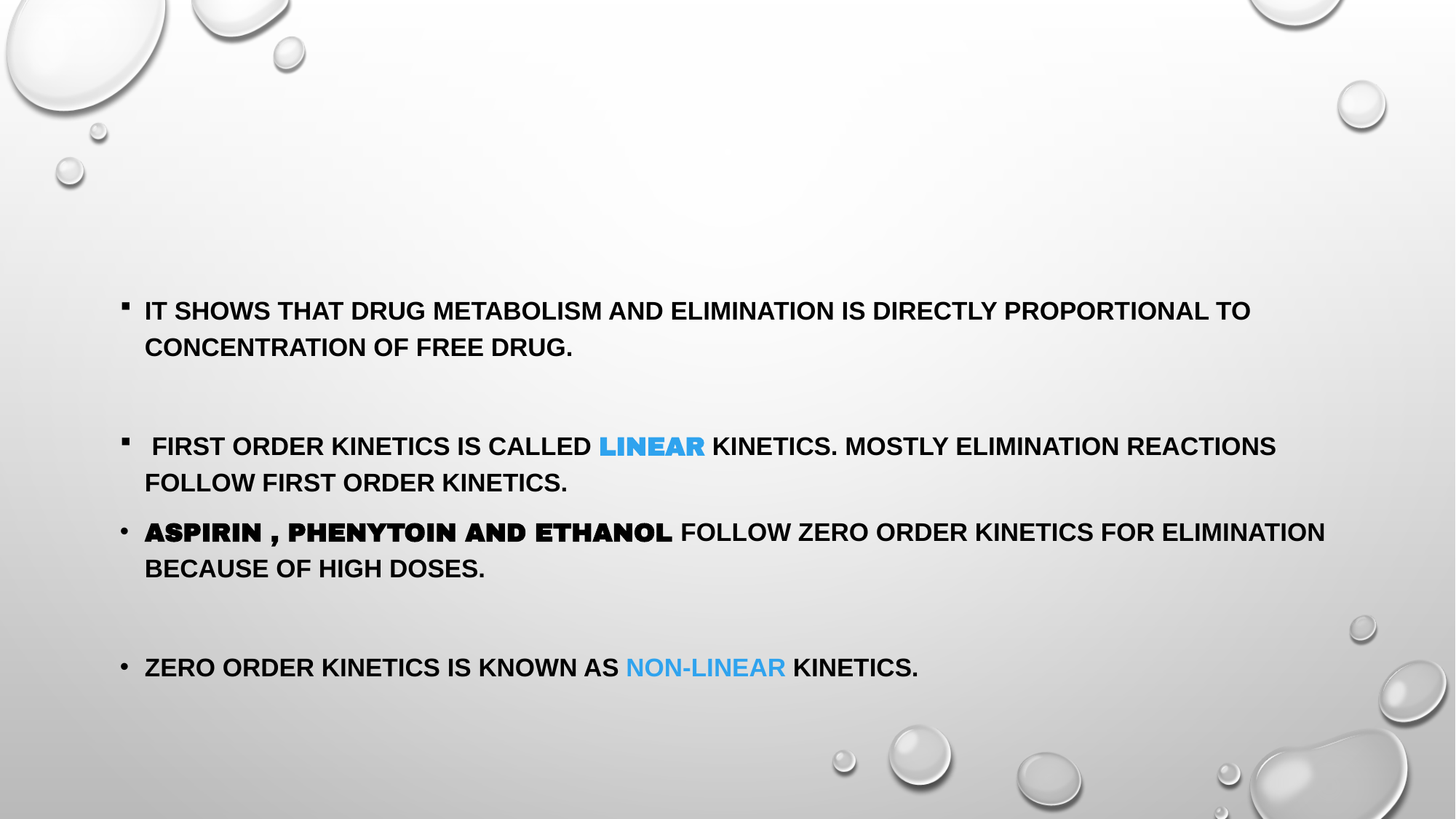

#
It shows that drug metabolism and elimination is directly proportional to concentration of free drug.

 First order kinetics is called linear kinetics. Mostly elimination reactions follow first order kinetics.
Aspirin , phenytoin and ethanol follow zero order kinetics for elimination because of high doses.

Zero order kinetics is known as non-linear kinetics.